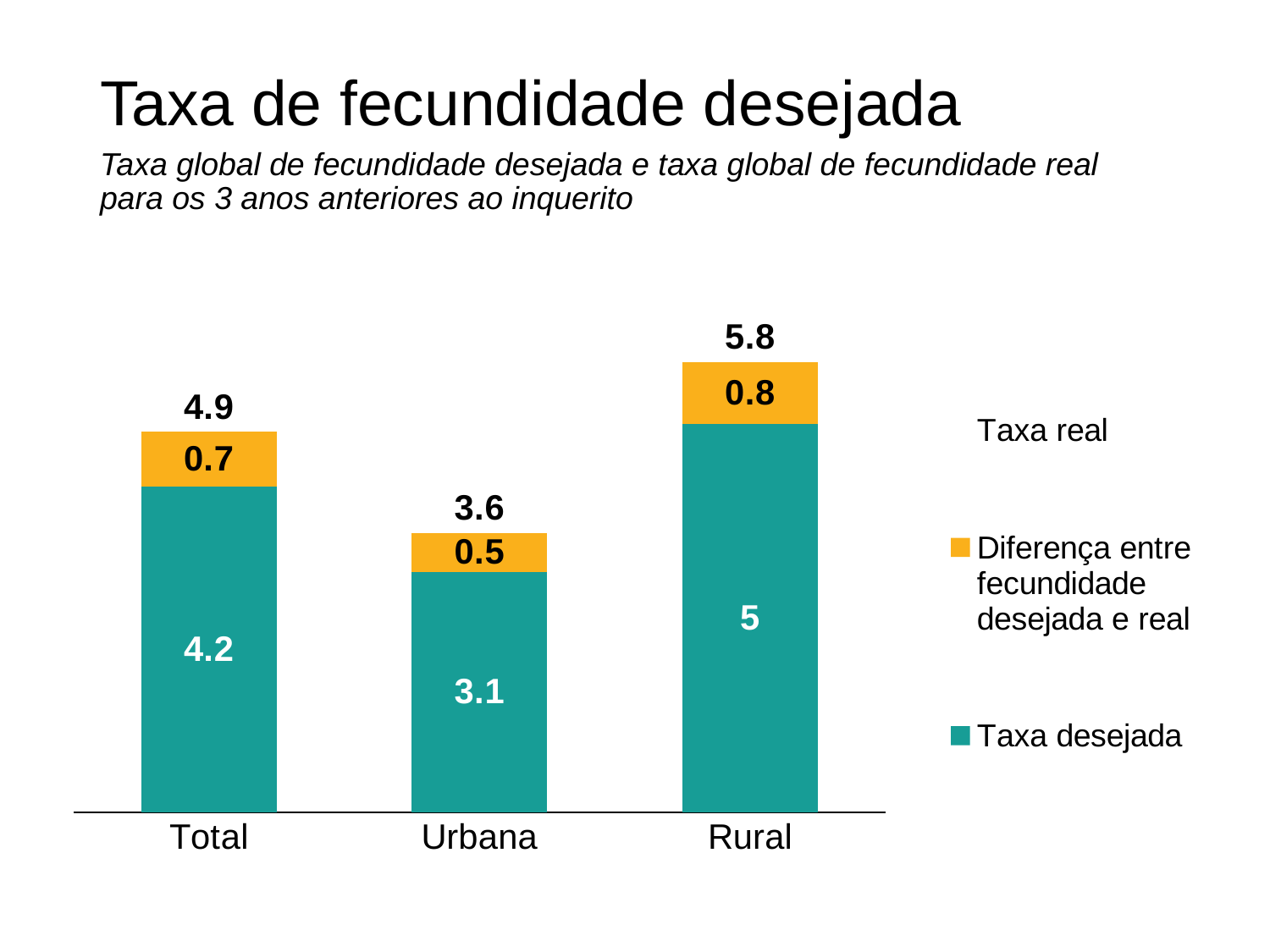

# Taxa de fecundidade desejada
Taxa global de fecundidade desejada e taxa global de fecundidade real para os 3 anos anteriores ao inquerito

### Chart

| Category | Taxa desejada | Diferença entre fecundidade desejada e real | Taxa real |
|---|---|---|---|
| Total | 4.2 | 0.7000000000000002 | 4.9 |
| Urbana | 3.1 | 0.5 | 3.6 |
| Rural | 5.0 | 0.7999999999999998 | 5.8 |